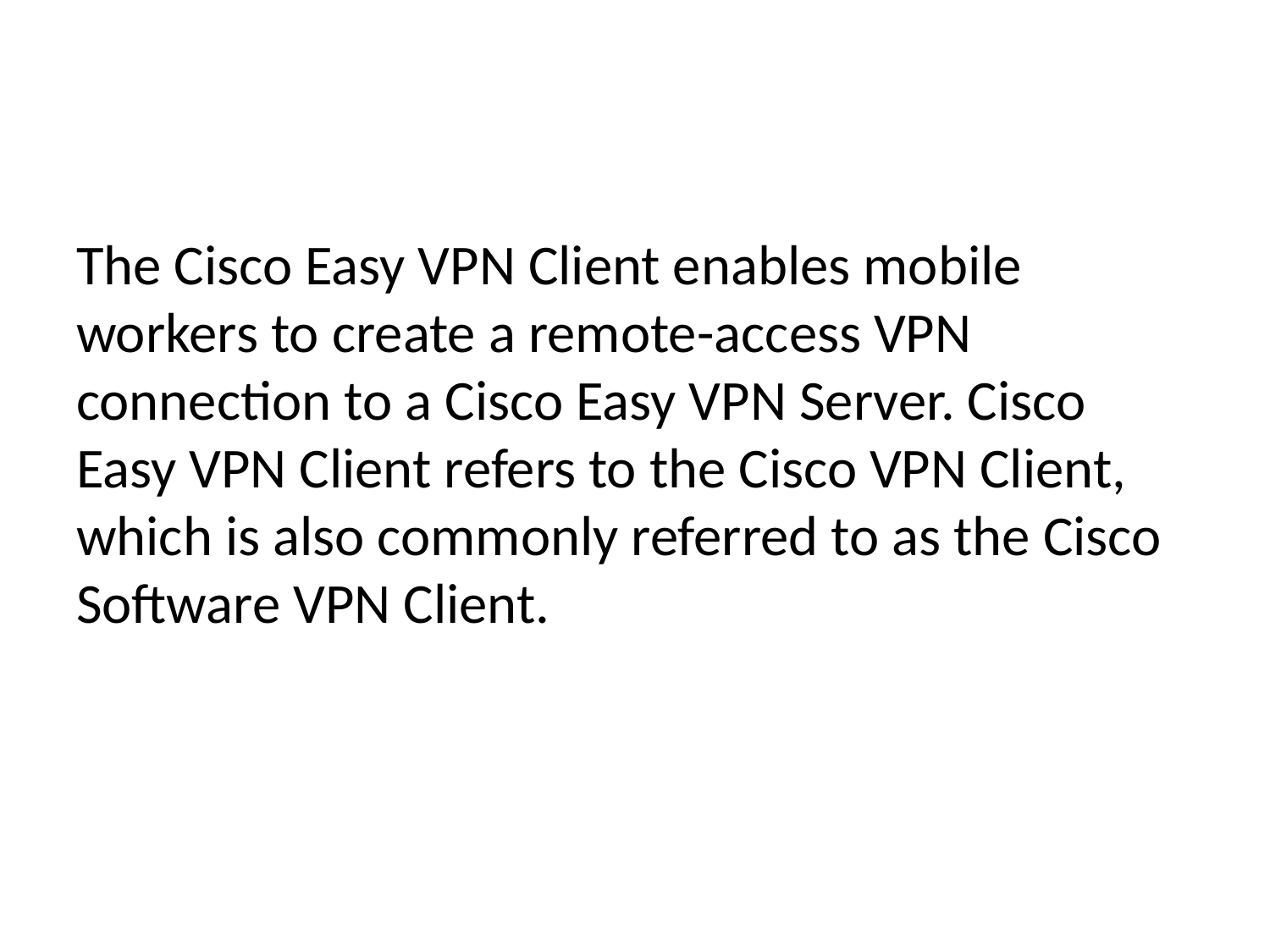

The Cisco Easy VPN Client enables mobile workers to create a remote-access VPN connection to a Cisco Easy VPN Server. Cisco Easy VPN Client refers to the Cisco VPN Client, which is also commonly referred to as the Cisco Software VPN Client.